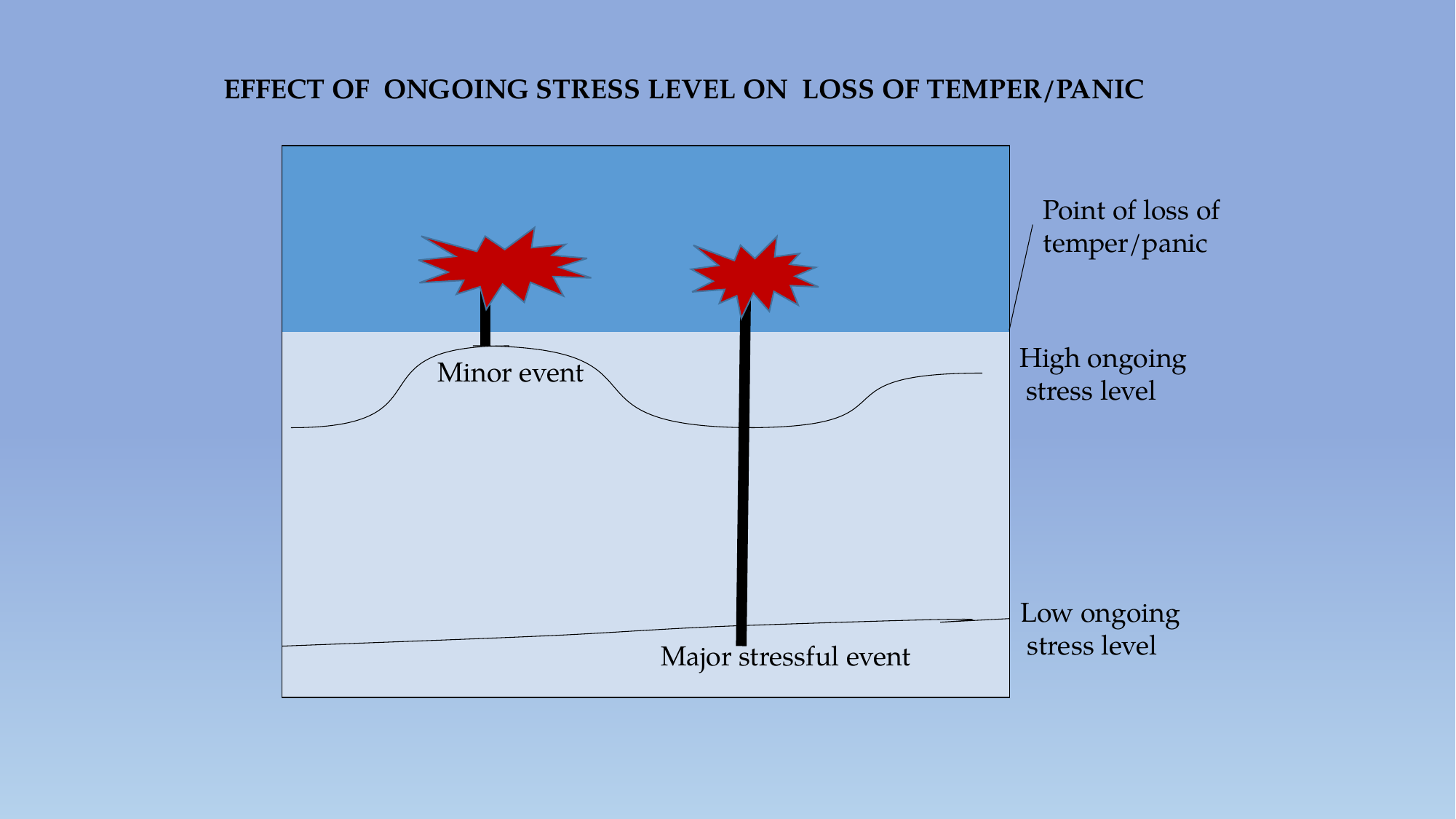

EFFECT OF  ONGOING STRESS LEVEL ON  LOSS OF TEMPER/PANIC
|  |
| --- |
|  |
Point of loss of temper/panic

High ongoing  stress level
Minor event
Low ongoing
 stress level

Major stressful event